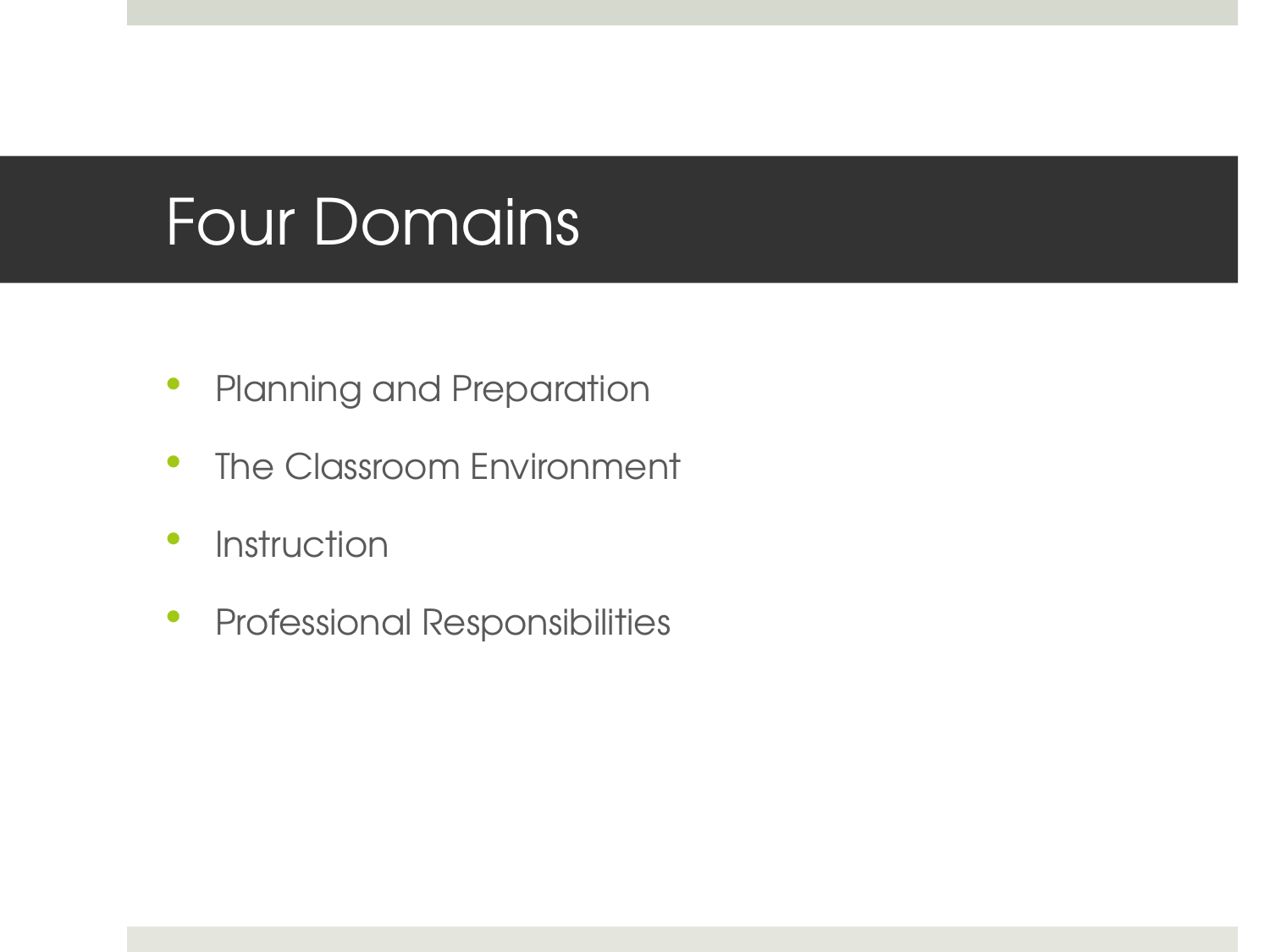

# Four Domains
Planning and Preparation
The Classroom Environment
Instruction
Professional Responsibilities